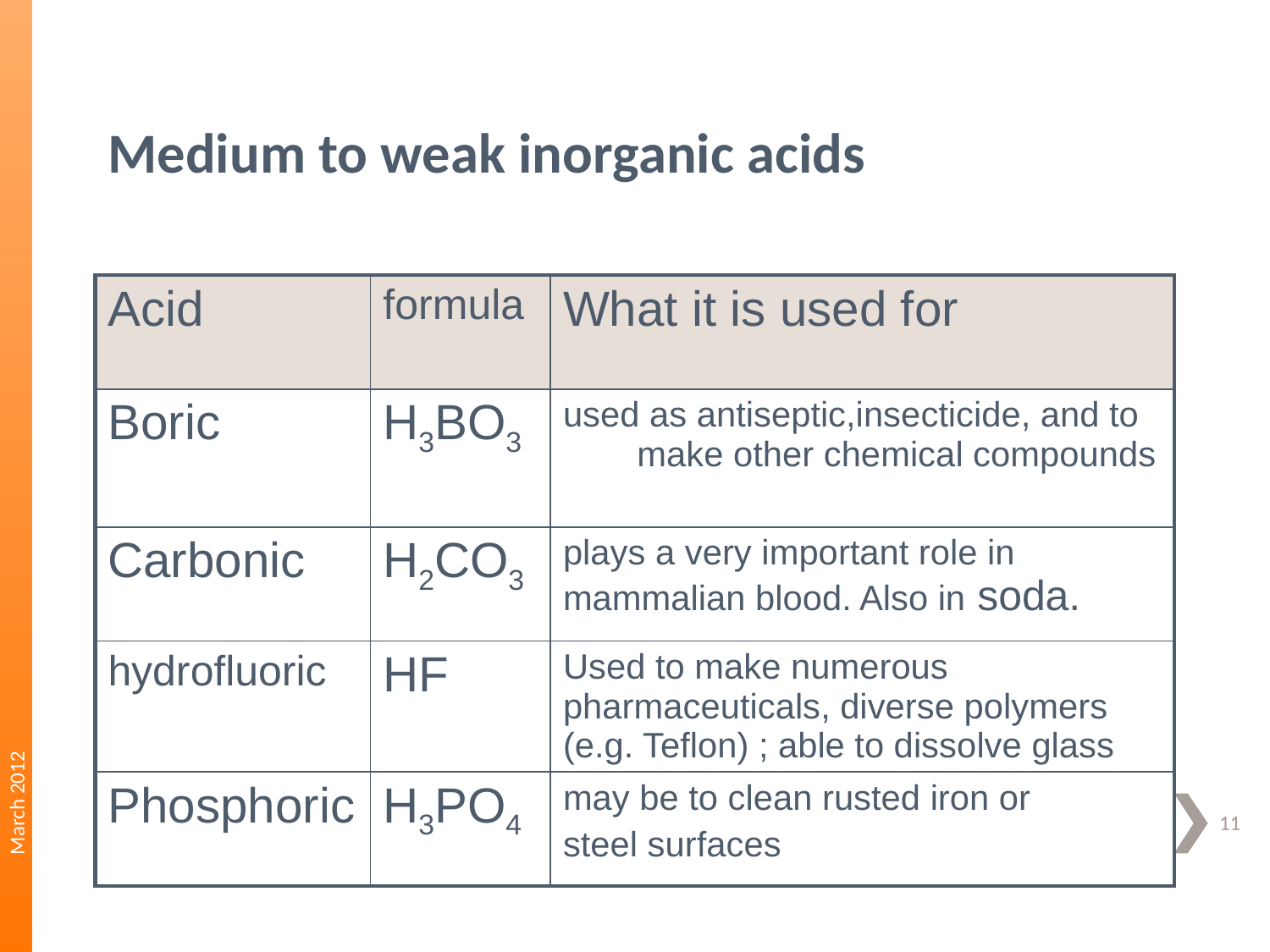

Medium to weak inorganic acids

| Acid | formula | What it is used for |
| --- | --- | --- |
| Boric | H3BO3 | used as antiseptic,insecticide, and to make other chemical compounds |
| Carbonic | H2CO3 | plays a very important role in mammalian blood. Also in soda. |
| hydrofluoric | HF | Used to make numerous pharmaceuticals, diverse polymers (e.g. Teflon) ; able to dissolve glass |
| Phosphoric | H3PO4 | may be to clean rusted iron or steel surfaces |
March 2012
#
11